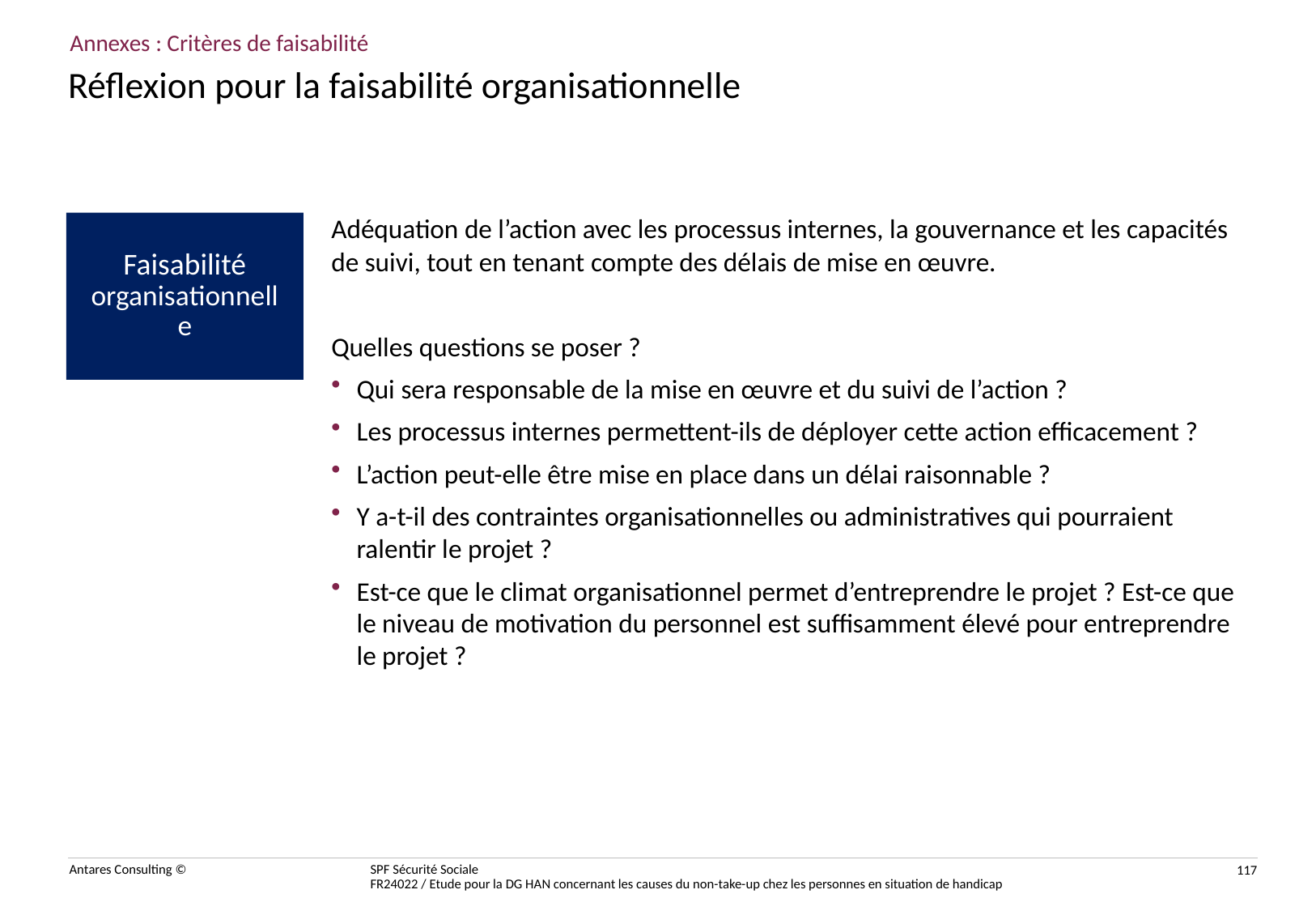

Annexes : Critères de faisabilité
# Réflexion pour la faisabilité organisationnelle
Adéquation de l’action avec les processus internes, la gouvernance et les capacités de suivi, tout en tenant compte des délais de mise en œuvre.

Quelles questions se poser ?
Qui sera responsable de la mise en œuvre et du suivi de l’action ?
Les processus internes permettent-ils de déployer cette action efficacement ?
L’action peut-elle être mise en place dans un délai raisonnable ?
Y a-t-il des contraintes organisationnelles ou administratives qui pourraient ralentir le projet ?
Est-ce que le climat organisationnel permet d’entreprendre le projet ? Est-ce que le niveau de motivation du personnel est suffisamment élevé pour entreprendre le projet ?
Faisabilité organisationnelle